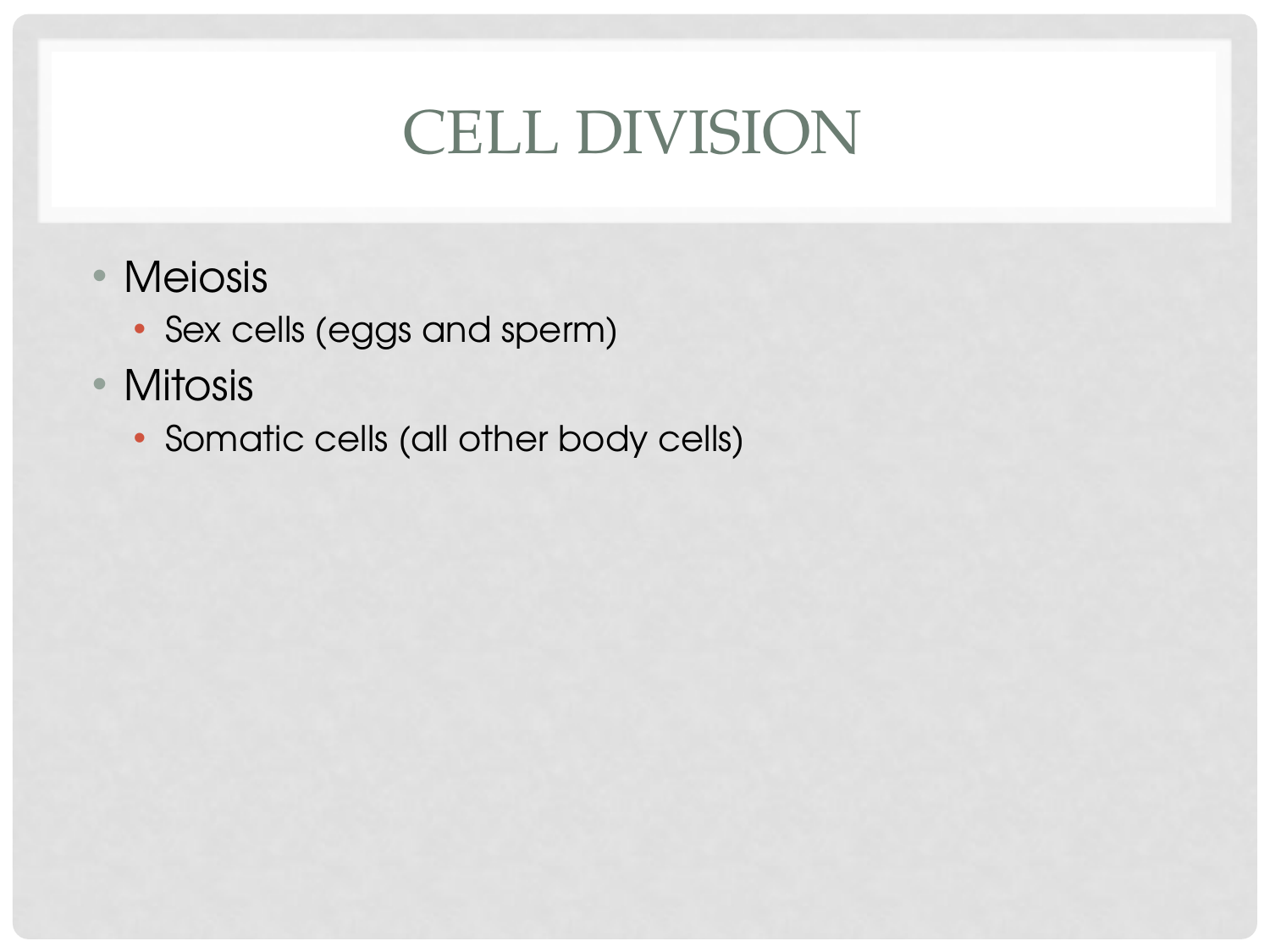

# Cell division
Meiosis
Sex cells (eggs and sperm)
Mitosis
Somatic cells (all other body cells)